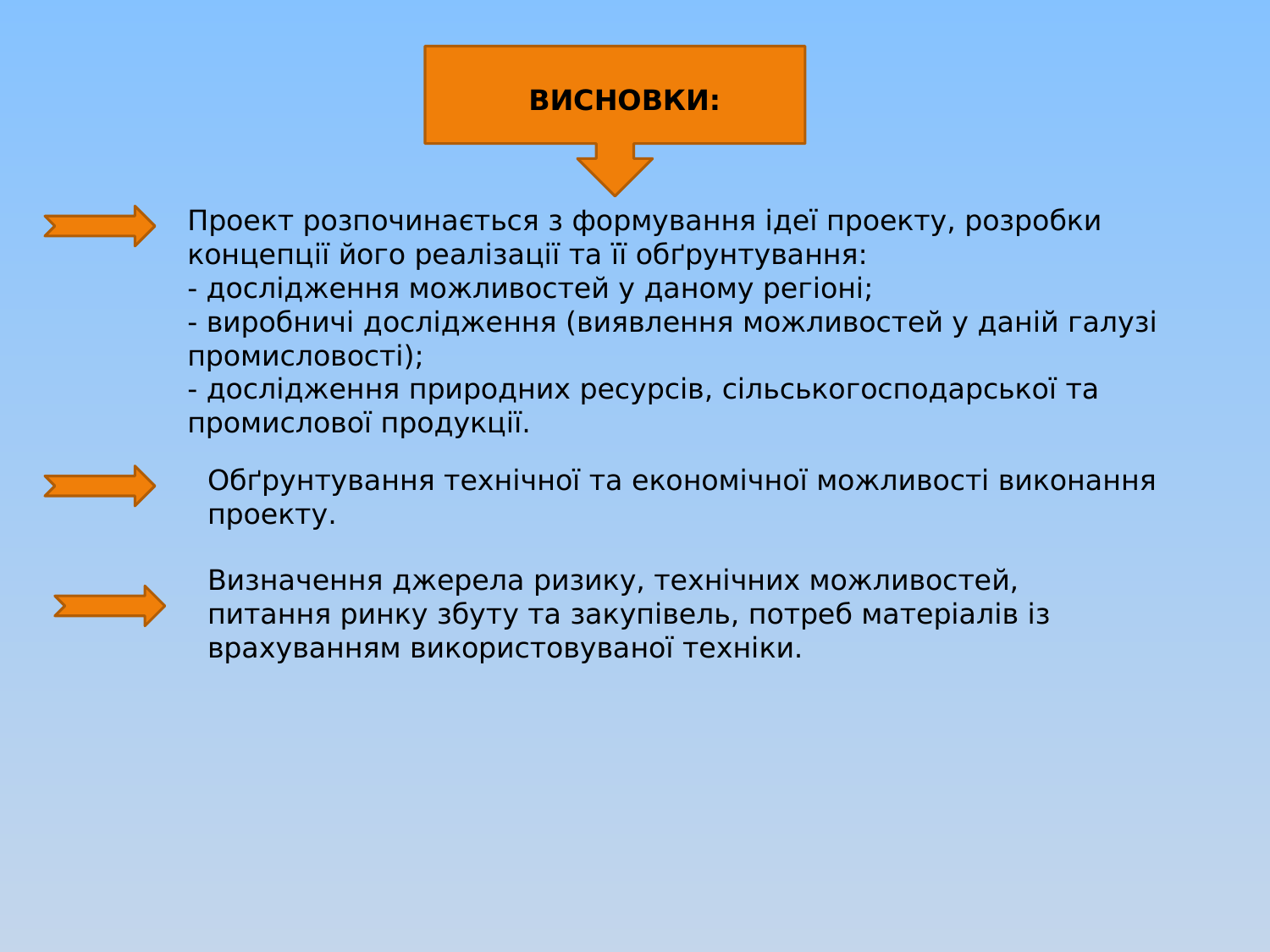

ВИСНОВКИ:
Проект розпочинається з формування ідеї проекту, розробки концепції його реалізації та її обґрунтування:
- дослідження можливостей у даному регіоні;
- виробничі дослідження (виявлення можливостей у даній галузі промисловості);
- дослідження природних ресурсів, сільськогосподарської та промислової продукції.

Обґрунтування технічної та економічної можливості виконання проекту.

Визначення джерела ризику, технічних можливостей, питання ринку збуту та закупівель, потреб матеріалів із врахуванням використовуваної техніки.